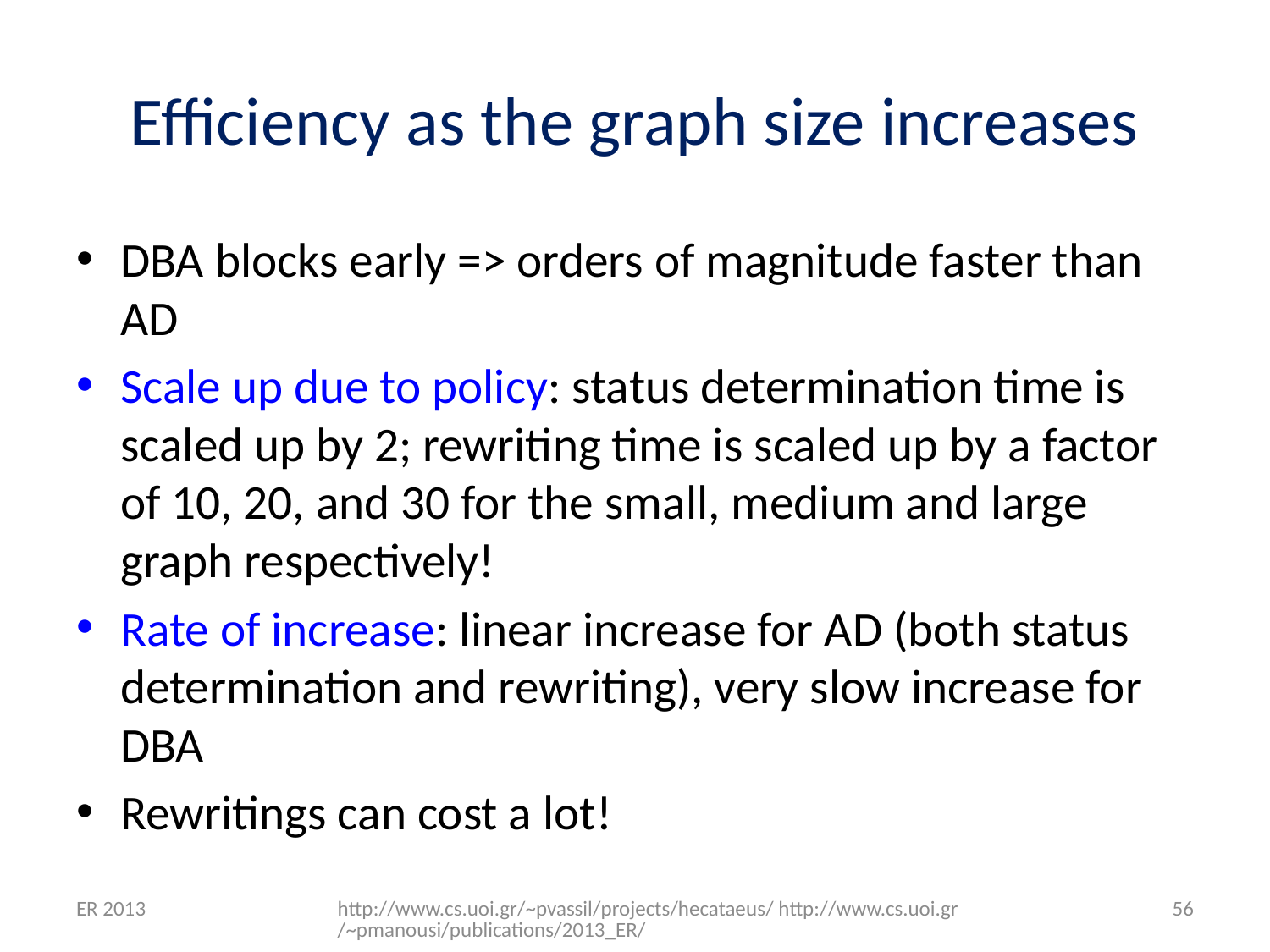

# Efficiency as the graph size increases
DBA blocks early => orders of magnitude faster than AD
Scale up due to policy: status determination time is scaled up by 2; rewriting time is scaled up by a factor of 10, 20, and 30 for the small, medium and large graph respectively!
Rate of increase: linear increase for AD (both status determination and rewriting), very slow increase for DBA
Rewritings can cost a lot!
ER 2013
http://www.cs.uoi.gr/~pvassil/projects/hecataeus/ http://www.cs.uoi.gr/~pmanousi/publications/2013_ER/
56